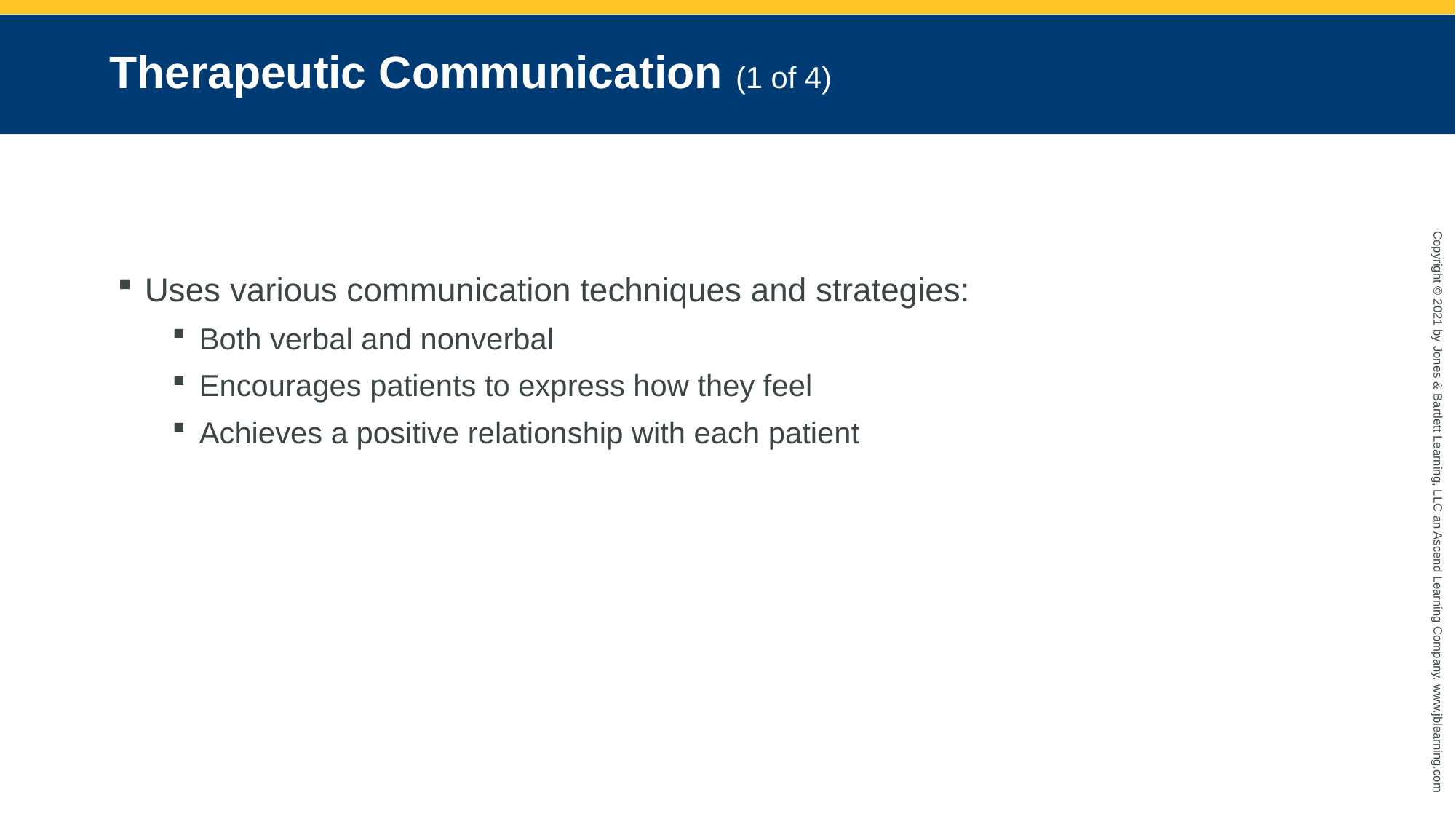

# Therapeutic Communication (1 of 4)
Uses various communication techniques and strategies:
Both verbal and nonverbal
Encourages patients to express how they feel
Achieves a positive relationship with each patient